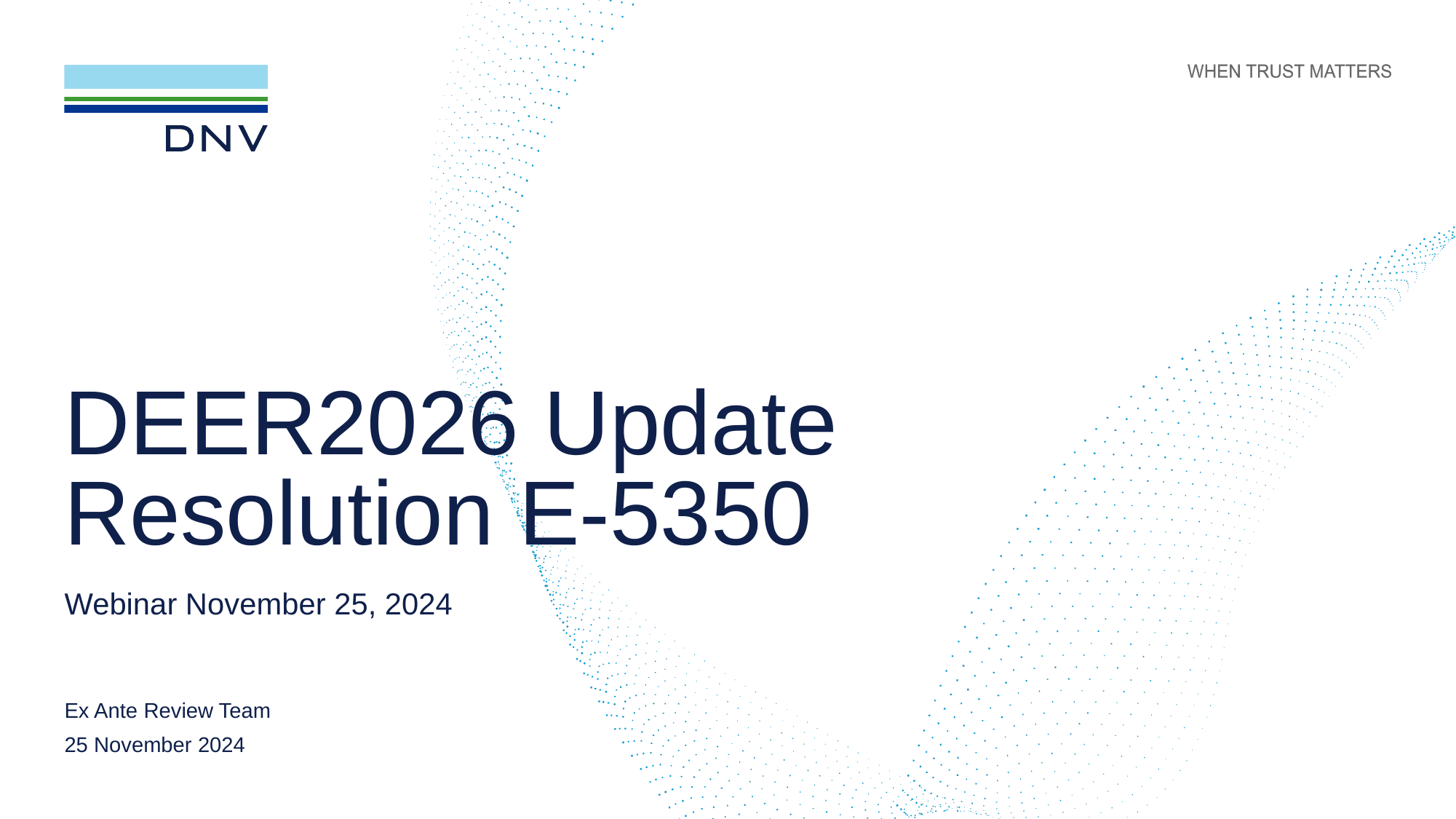

# DEER2026 Update Resolution E-5350
Webinar November 25, 2024
Ex Ante Review Team
1